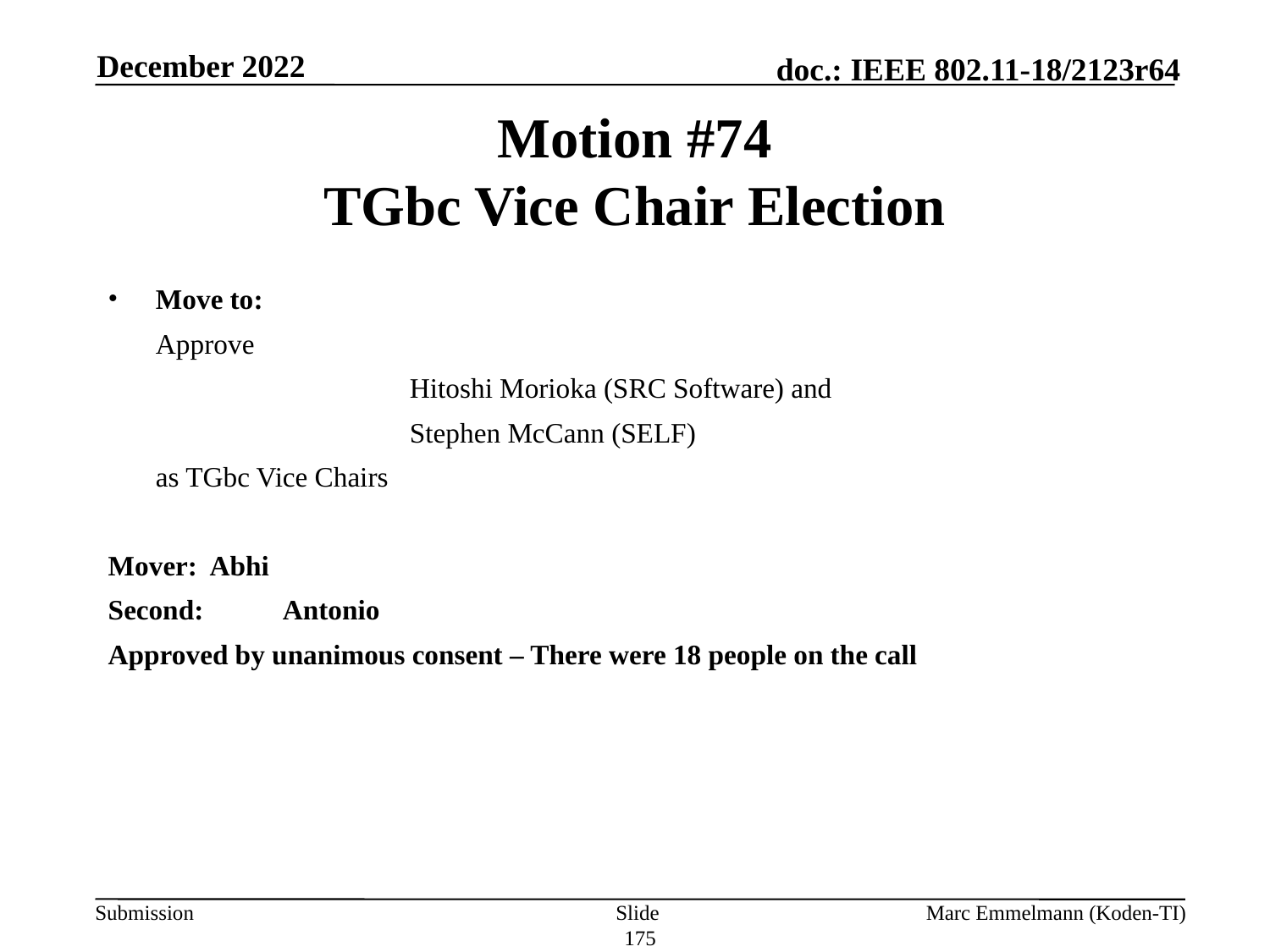

December 2022
# Motion #74 TGbc Vice Chair Election
Move to:
	Approve
			Hitoshi Morioka (SRC Software) and
			Stephen McCann (SELF)
	as TGbc Vice Chairs

Mover:  Abhi
Second:	Antonio
Approved by unanimous consent – There were 18 people on the call
Slide 175
Marc Emmelmann (Koden-TI)